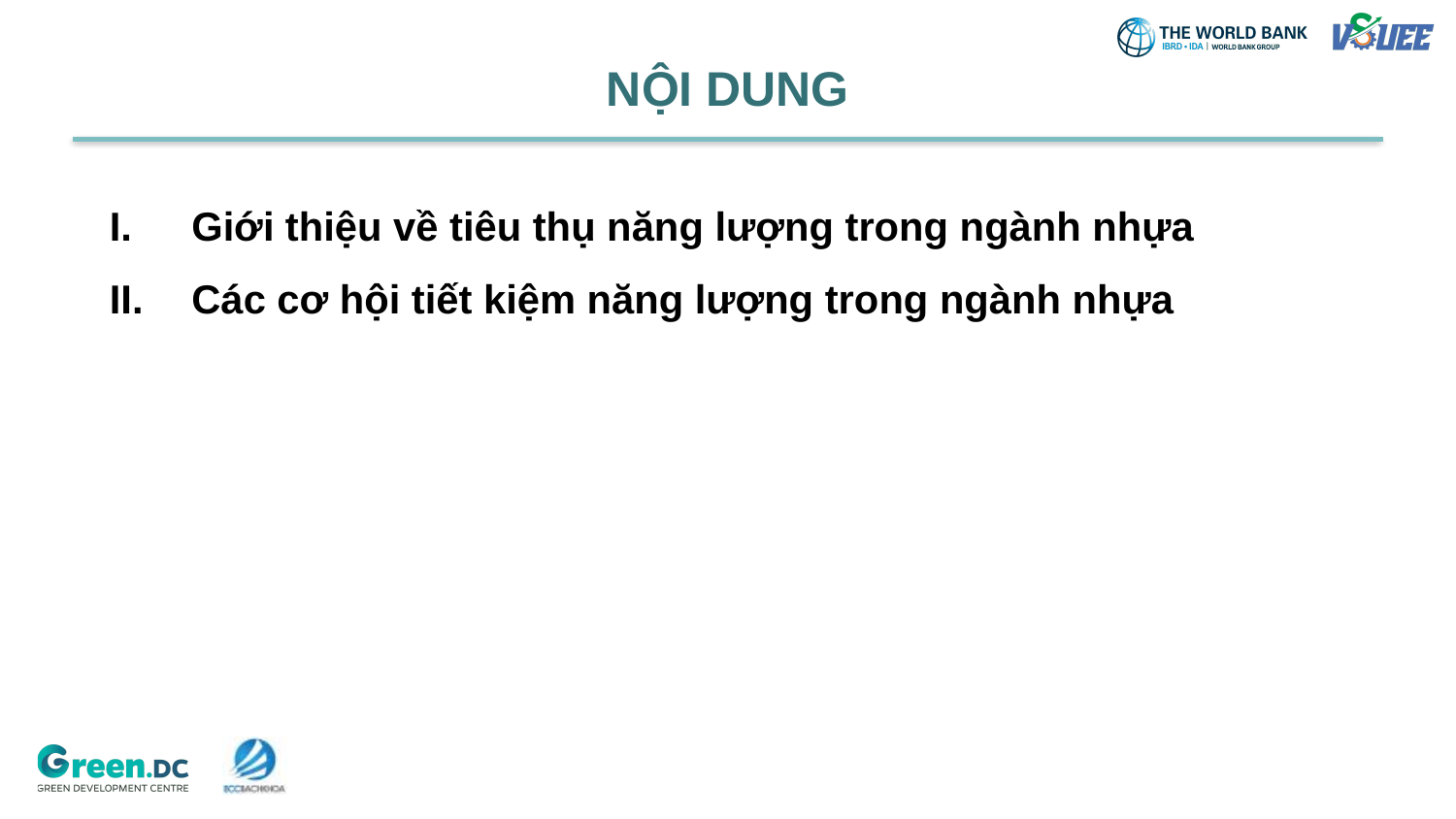

# NỘI DUNG
Giới thiệu về tiêu thụ năng lượng trong ngành nhựa
Các cơ hội tiết kiệm năng lượng trong ngành nhựa